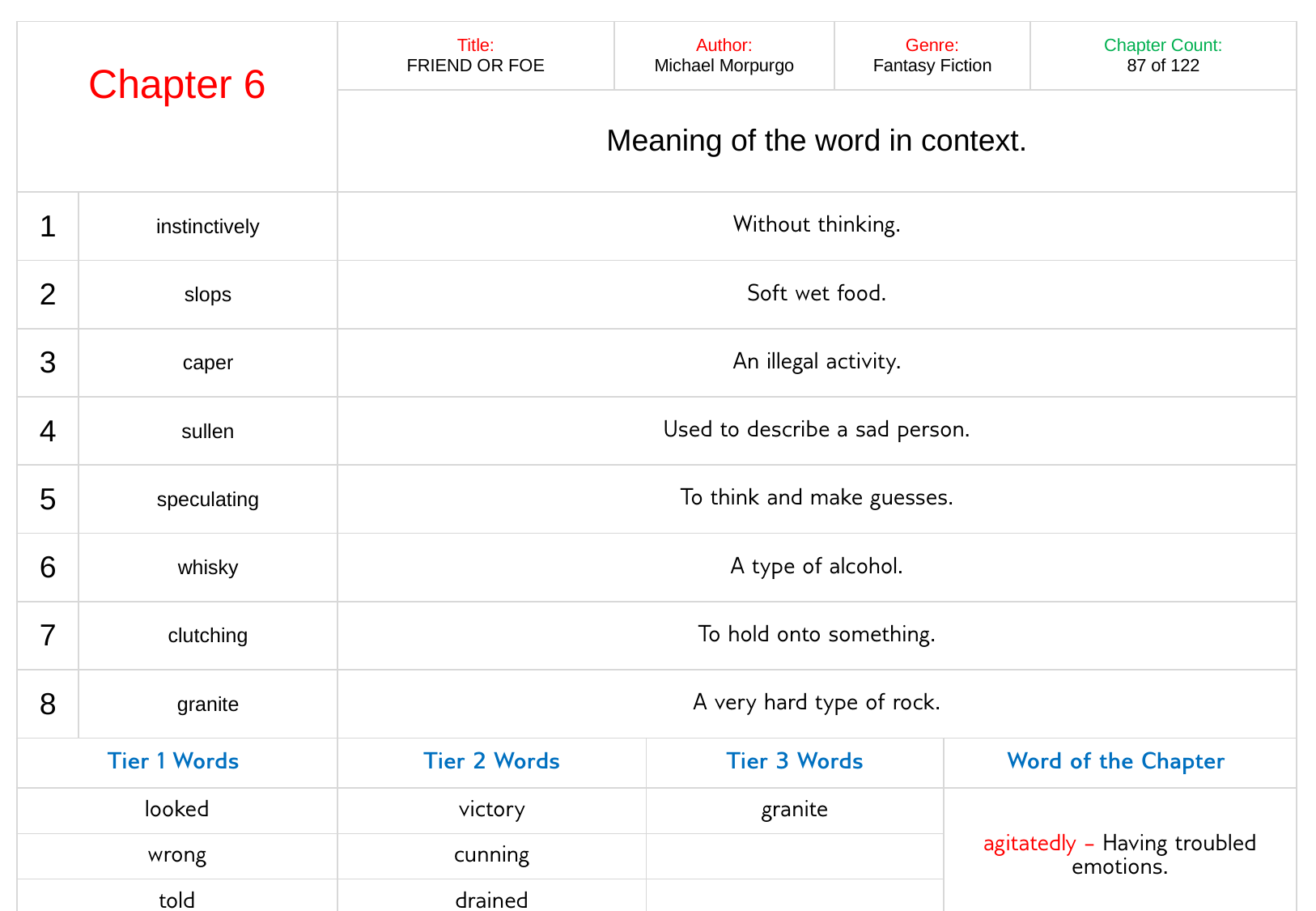

| Chapter 6 |  | Title: FRIEND OR FOE | Author: Michael Morpurgo |  | Genre: Fantasy Fiction |  | Chapter Count: 87 of 122 |
| --- | --- | --- | --- | --- | --- | --- | --- |
|  |  | Meaning of the word in context. |  |  |  |  |  |
| 1 | instinctively | Without thinking. |  |  |  |  |  |
| 2 | slops | Soft wet food. |  |  |  |  |  |
| 3 | caper | An illegal activity. |  |  |  |  |  |
| 4 | sullen | Used to describe a sad person. |  |  |  |  |  |
| 5 | speculating | To think and make guesses. |  |  |  |  |  |
| 6 | whisky | A type of alcohol. |  |  |  |  |  |
| 7 | clutching | To hold onto something. |  |  |  |  |  |
| 8 | granite | A very hard type of rock. |  |  |  |  |  |
| Tier 1 Words |  | Tier 2 Words |  | Tier 3 Words |  | Word of the Chapter |  |
| looked |  | victory |  | granite |  | agitatedly – Having troubled emotions. |  |
| wrong |  | cunning |  |  |  |  |  |
| told |  | drained |  |  |  |  |  |